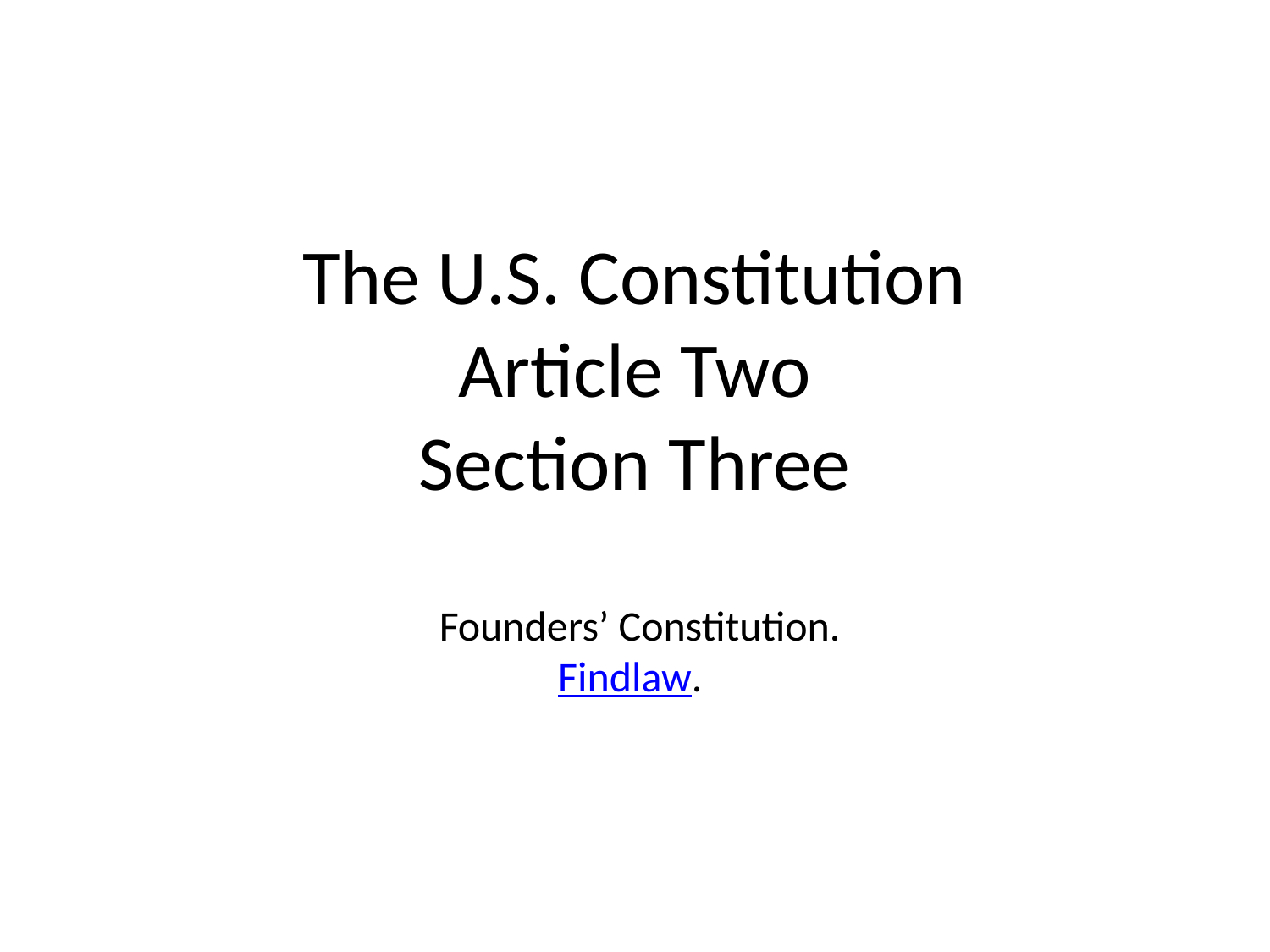

# The U.S. Constitution Article Two Section Three Founders’ Constitution. Findlaw.